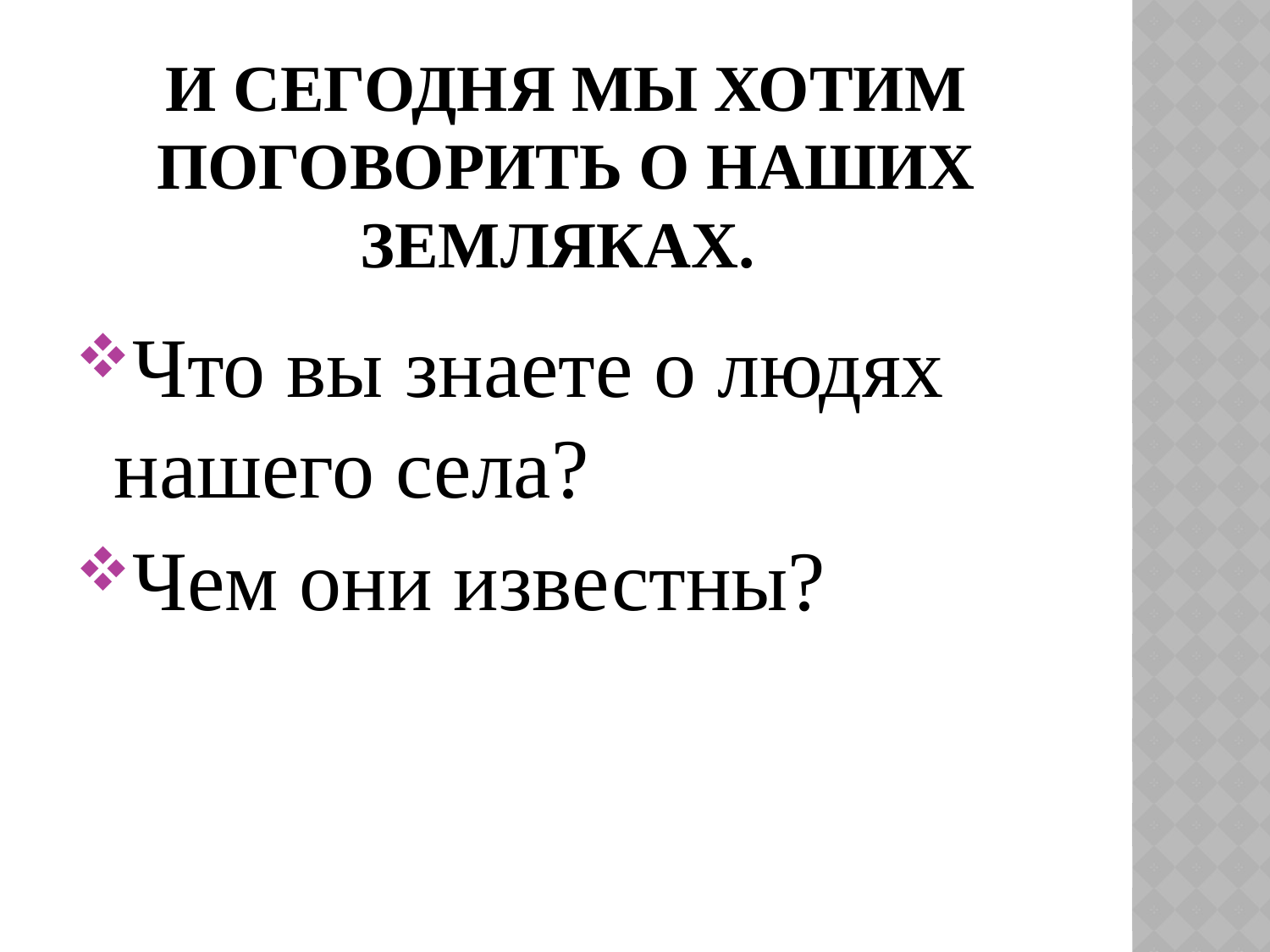

# И сегодня мы хотим поговорить о наших земляках.
Что вы знаете о людях нашего села?
Чем они известны?